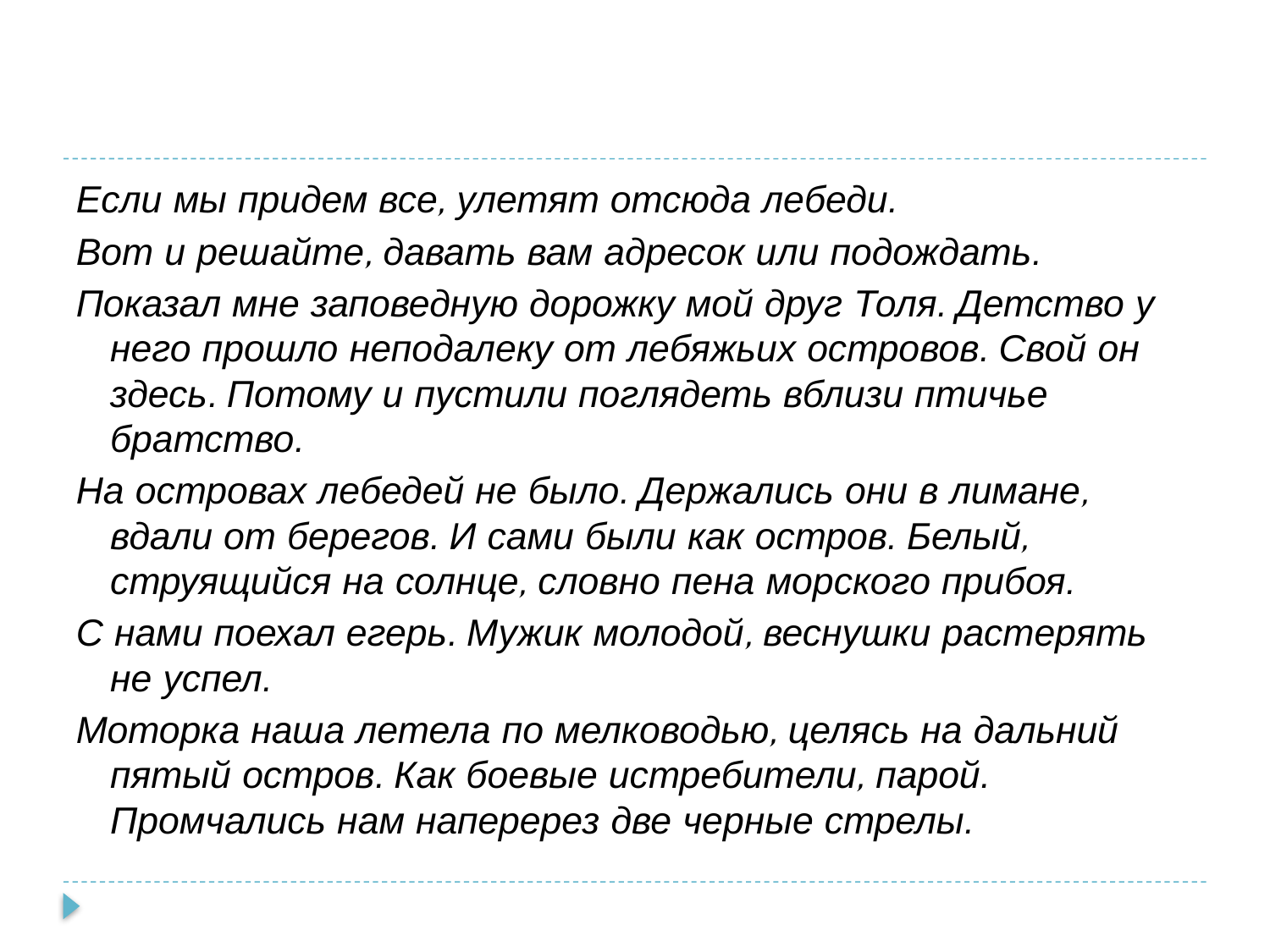

#
Если мы придем все, улетят отсюда лебеди.
Вот и решайте, давать вам адресок или подождать.
Показал мне заповедную дорожку мой друг Толя. Детство у него прошло неподалеку от лебяжьих островов. Свой он здесь. Потому и пустили поглядеть вблизи птичье братство.
На островах лебедей не было. Держались они в лимане, вдали от берегов. И сами были как остров. Белый, струящийся на солнце, словно пена морского прибоя.
С нами поехал егерь. Мужик молодой, веснушки растерять не успел.
Моторка наша летела по мелководью, целясь на дальний пятый остров. Как боевые истребители, парой. Промчались нам наперерез две черные стрелы.